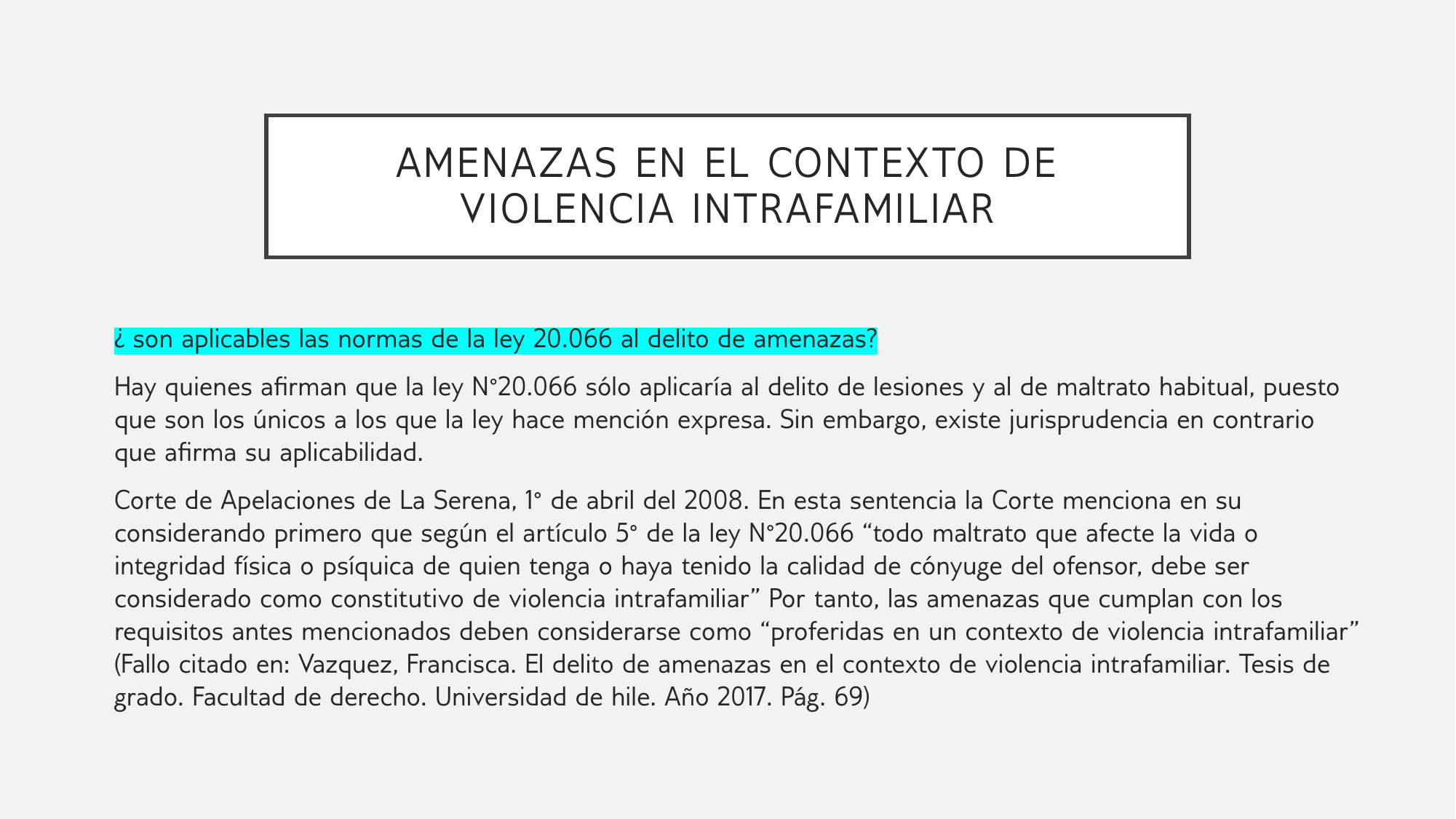

# Amenazas en el contexto de violencia intrafamiliar
¿ son aplicables las normas de la ley 20.066 al delito de amenazas?
Hay quienes afirman que la ley N°20.066 sólo aplicaría al delito de lesiones y al de maltrato habitual, puesto que son los únicos a los que la ley hace mención expresa. Sin embargo, existe jurisprudencia en contrario que afirma su aplicabilidad.
Corte de Apelaciones de La Serena, 1° de abril del 2008. En esta sentencia la Corte menciona en su considerando primero que según el artículo 5° de la ley N°20.066 “todo maltrato que afecte la vida o integridad física o psíquica de quien tenga o haya tenido la calidad de cónyuge del ofensor, debe ser considerado como constitutivo de violencia intrafamiliar” Por tanto, las amenazas que cumplan con los requisitos antes mencionados deben considerarse como “proferidas en un contexto de violencia intrafamiliar” (Fallo citado en: Vazquez, Francisca. El delito de amenazas en el contexto de violencia intrafamiliar. Tesis de grado. Facultad de derecho. Universidad de hile. Año 2017. Pág. 69)